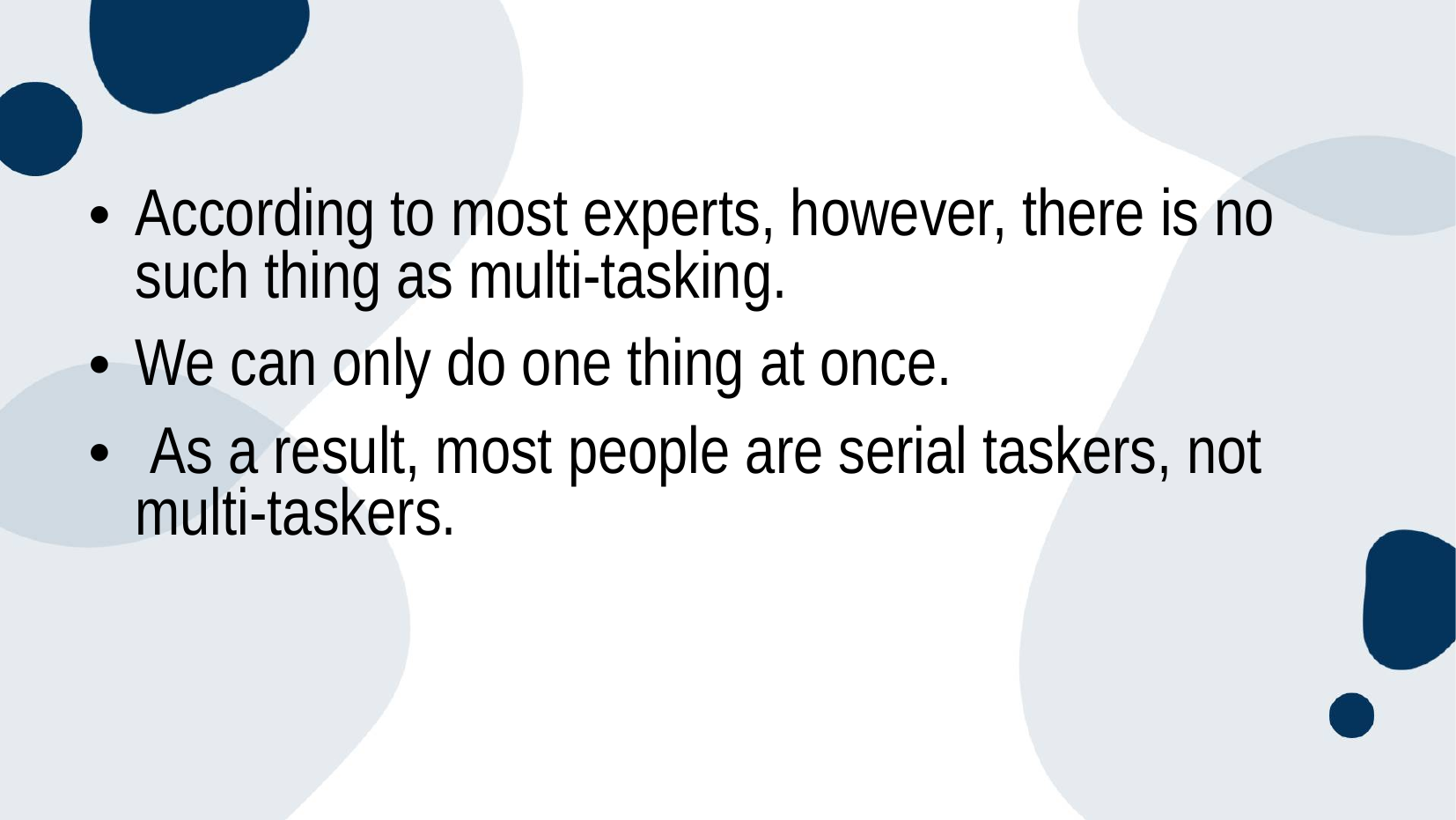

According to most experts, however, there is no such thing as multi-tasking.
We can only do one thing at once.
 As a result, most people are serial taskers, not multi-taskers.